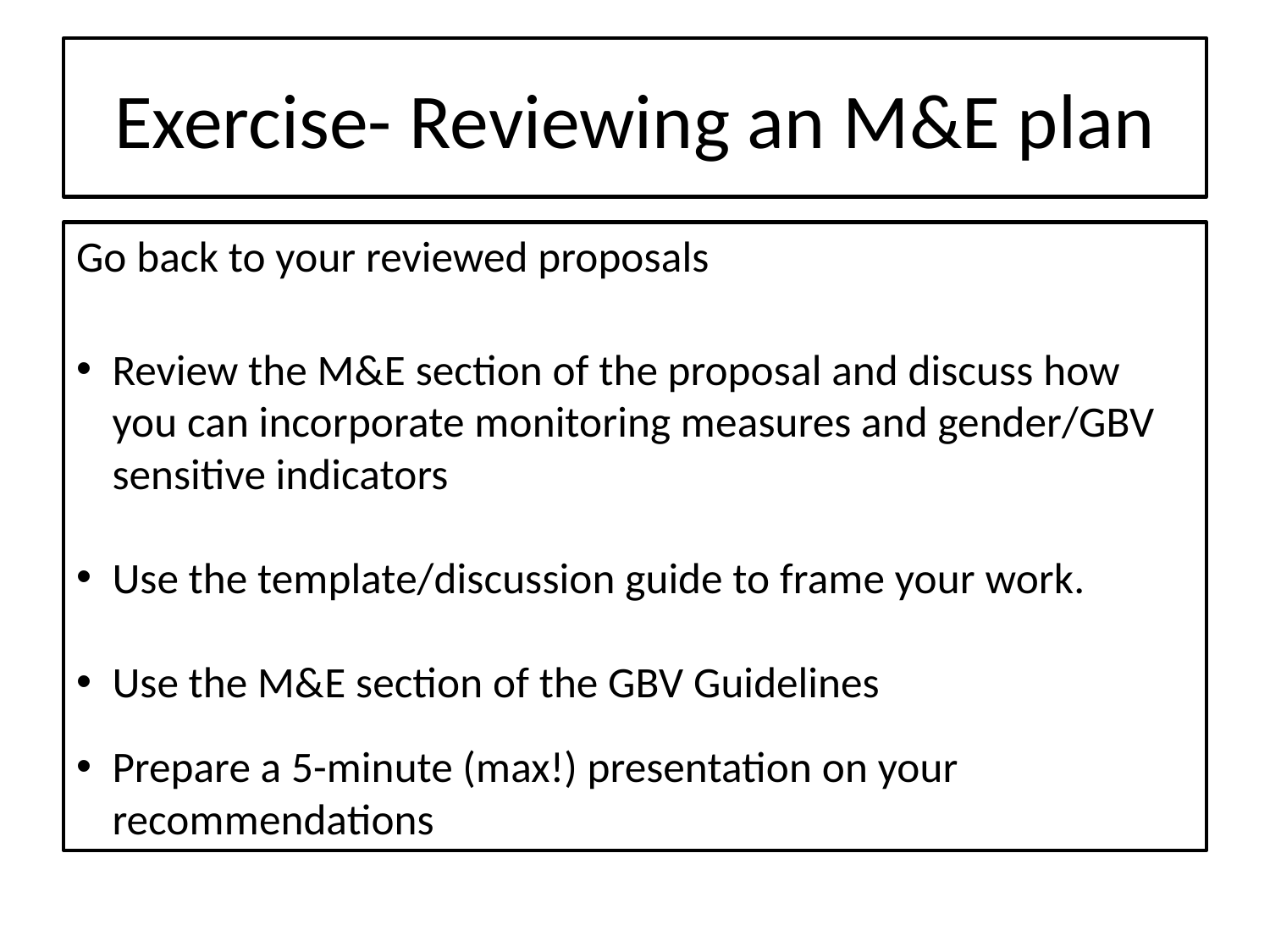

# Exercise- Reviewing an M&E plan
Go back to your reviewed proposals

Review the M&E section of the proposal and discuss how you can incorporate monitoring measures and gender/GBV sensitive indicators

Use the template/discussion guide to frame your work.

Use the M&E section of the GBV Guidelines

Prepare a 5-minute (max!) presentation on your recommendations